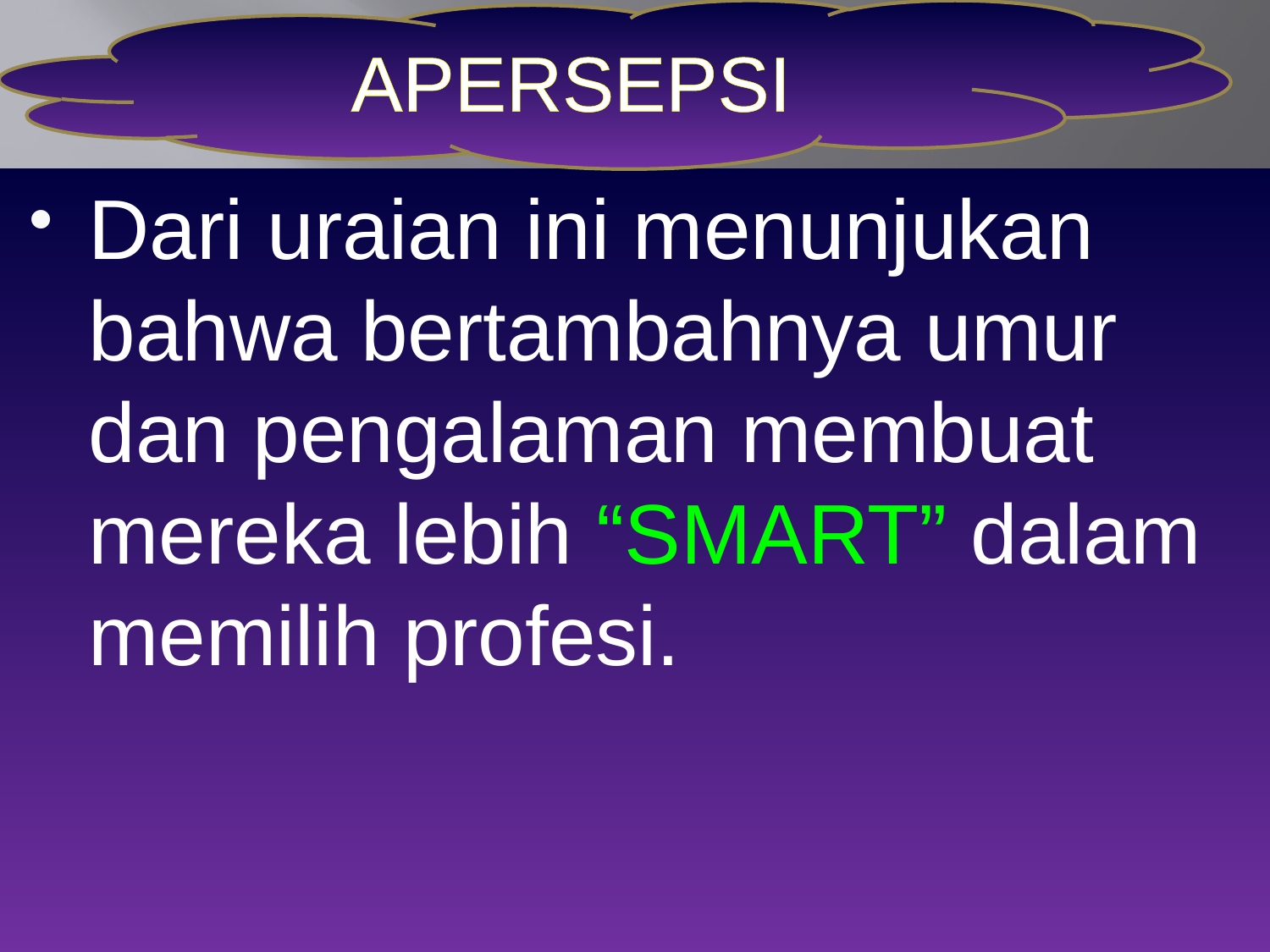

APERSEPSI
# .
Dari uraian ini menunjukan bahwa bertambahnya umur dan pengalaman membuat mereka lebih “SMART” dalam memilih profesi.